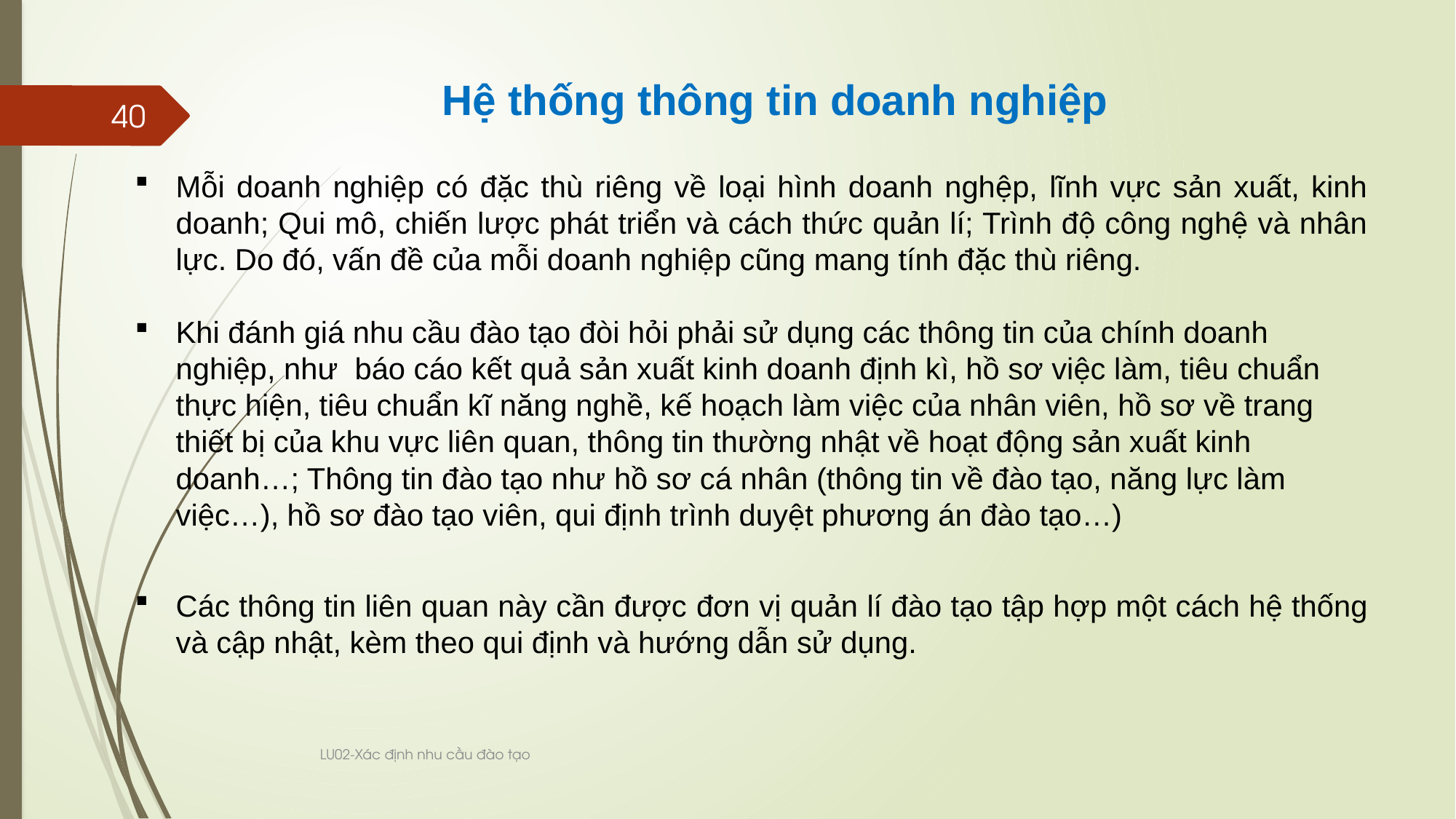

Hệ thống thông tin doanh nghiệp

Mỗi doanh nghiệp có đặc thù riêng về loại hình doanh nghệp, lĩnh vực sản xuất, kinh doanh; Qui mô, chiến lược phát triển và cách thức quản lí; Trình độ công nghệ và nhân lực. Do đó, vấn đề của mỗi doanh nghiệp cũng mang tính đặc thù riêng.

Khi đánh giá nhu cầu đào tạo đòi hỏi phải sử dụng các thông tin của chính doanh nghiệp, như  báo cáo kết quả sản xuất kinh doanh định kì, hồ sơ việc làm, tiêu chuẩn thực hiện, tiêu chuẩn kĩ năng nghề, kế hoạch làm việc của nhân viên, hồ sơ về trang thiết bị của khu vực liên quan, thông tin thường nhật về hoạt động sản xuất kinh doanh…; Thông tin đào tạo như hồ sơ cá nhân (thông tin về đào tạo, năng lực làm việc…), hồ sơ đào tạo viên, qui định trình duyệt phương án đào tạo…)

Các thông tin liên quan này cần được đơn vị quản lí đào tạo tập hợp một cách hệ thống và cập nhật, kèm theo qui định và hướng dẫn sử dụng.
40
LU02-Xác định nhu cầu đào tạo